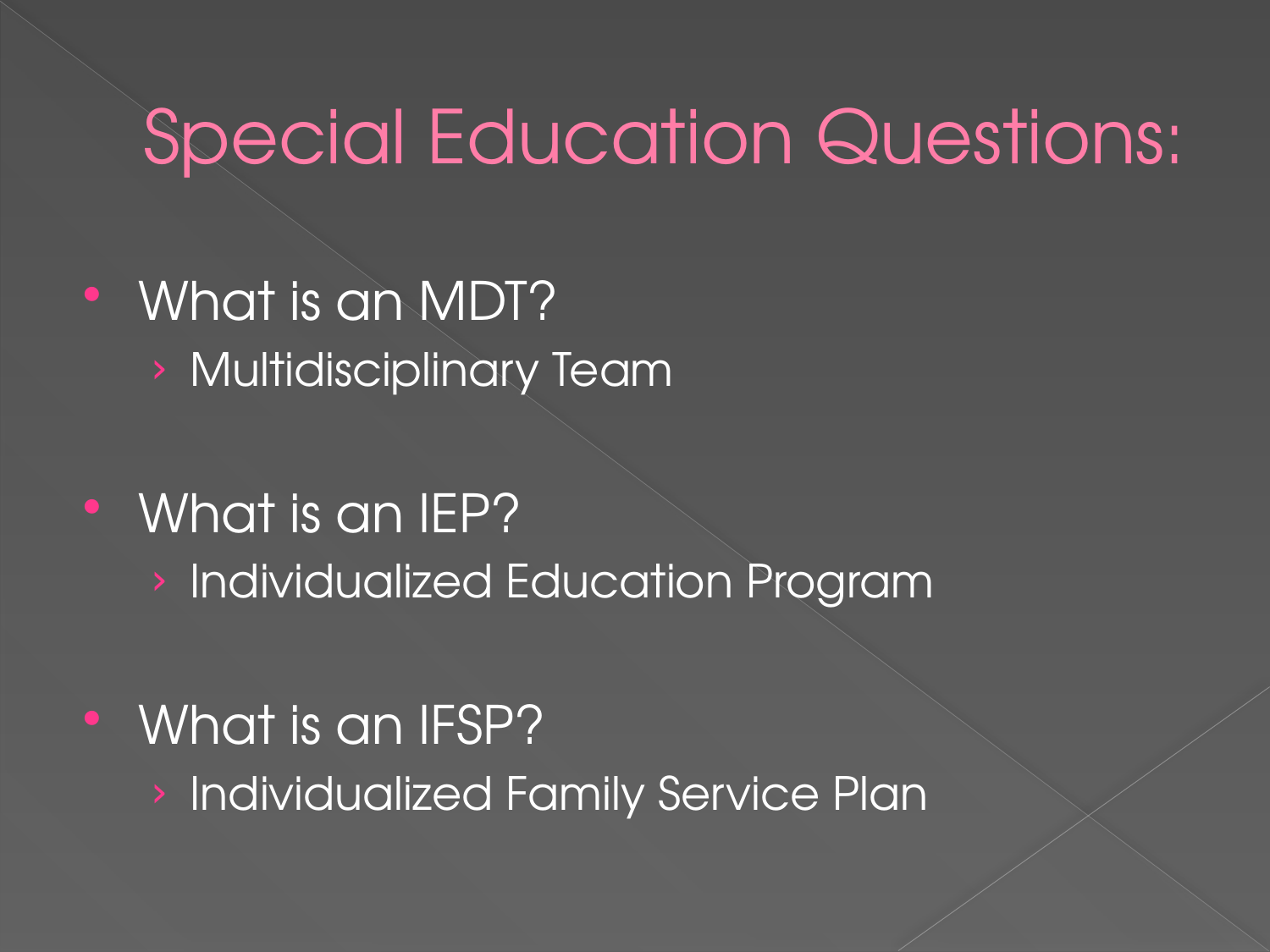

# Special Education Questions:
What is an MDT?
Multidisciplinary Team

What is an IEP?
Individualized Education Program

What is an IFSP?
Individualized Family Service Plan